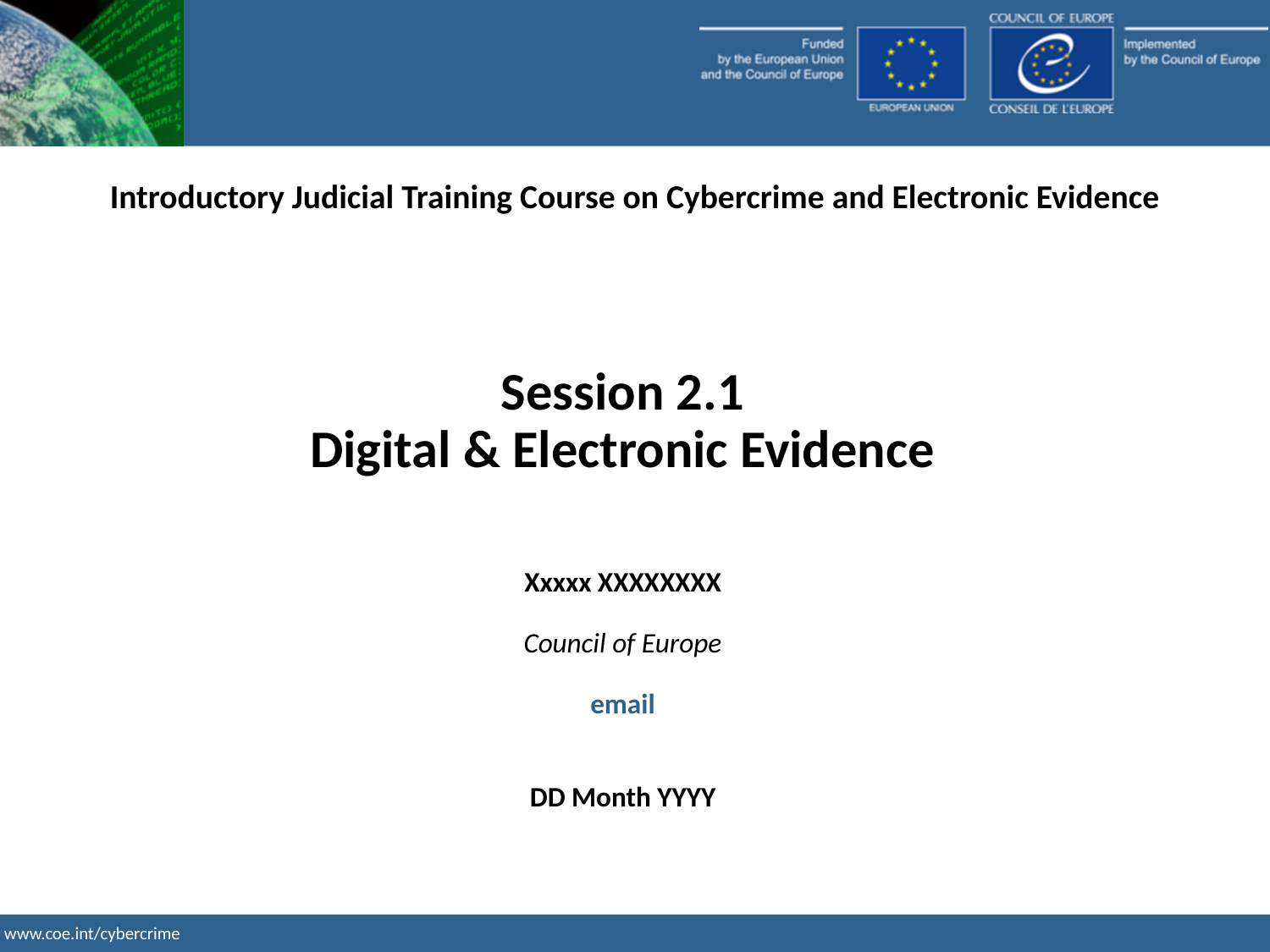

Introductory Judicial Training Course on Cybercrime and Electronic Evidence

Session 2.1
Digital & Electronic Evidence

Xxxxx XXXXXXXX

Council of Europe

email

DD Month YYYY